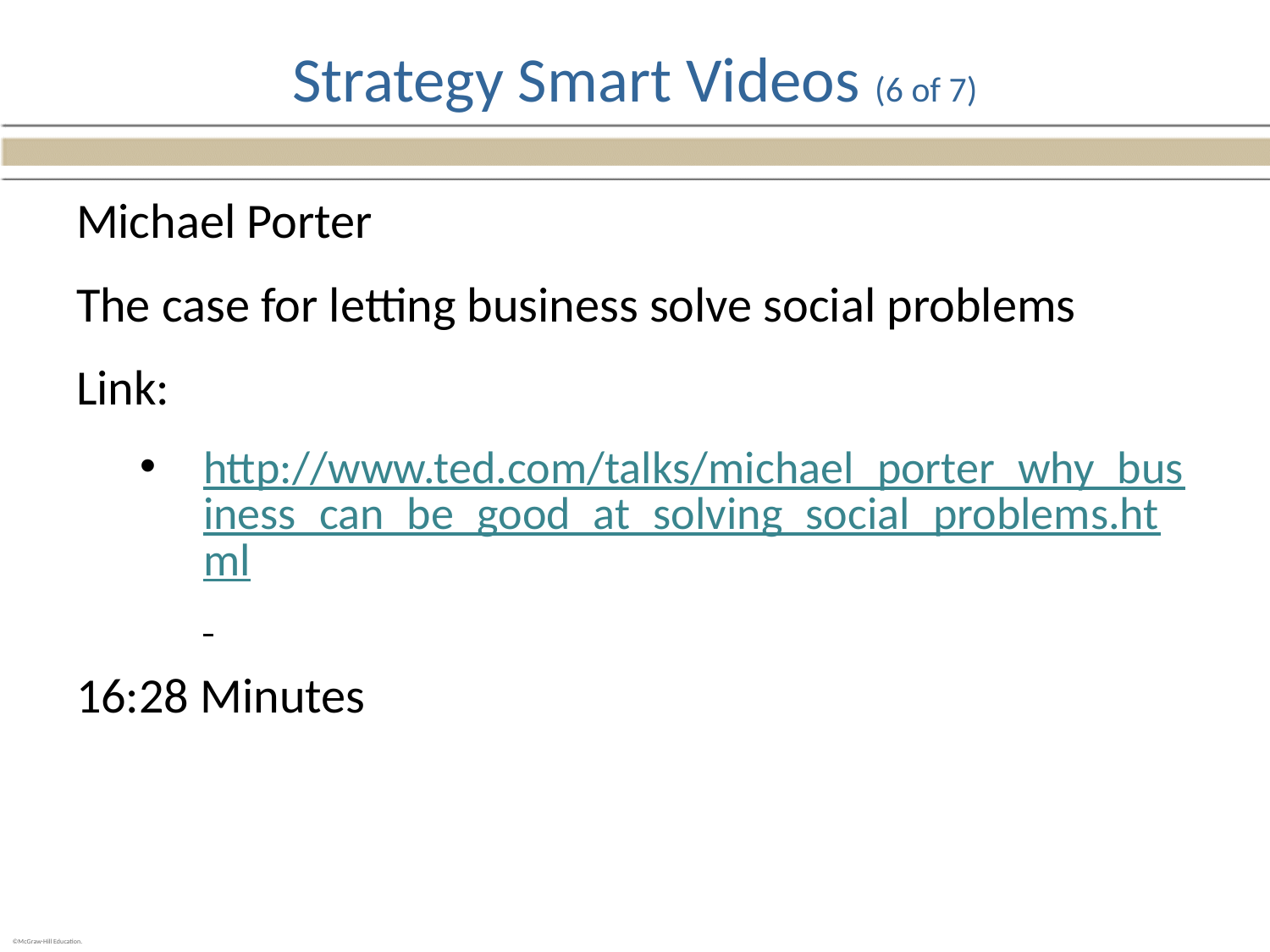

# Strategy Smart Videos (6 of 7)
Michael Porter
The case for letting business solve social problems
Link:
http://www.ted.com/talks/michael_porter_why_business_can_be_good_at_solving_social_problems.html
16:28 Minutes